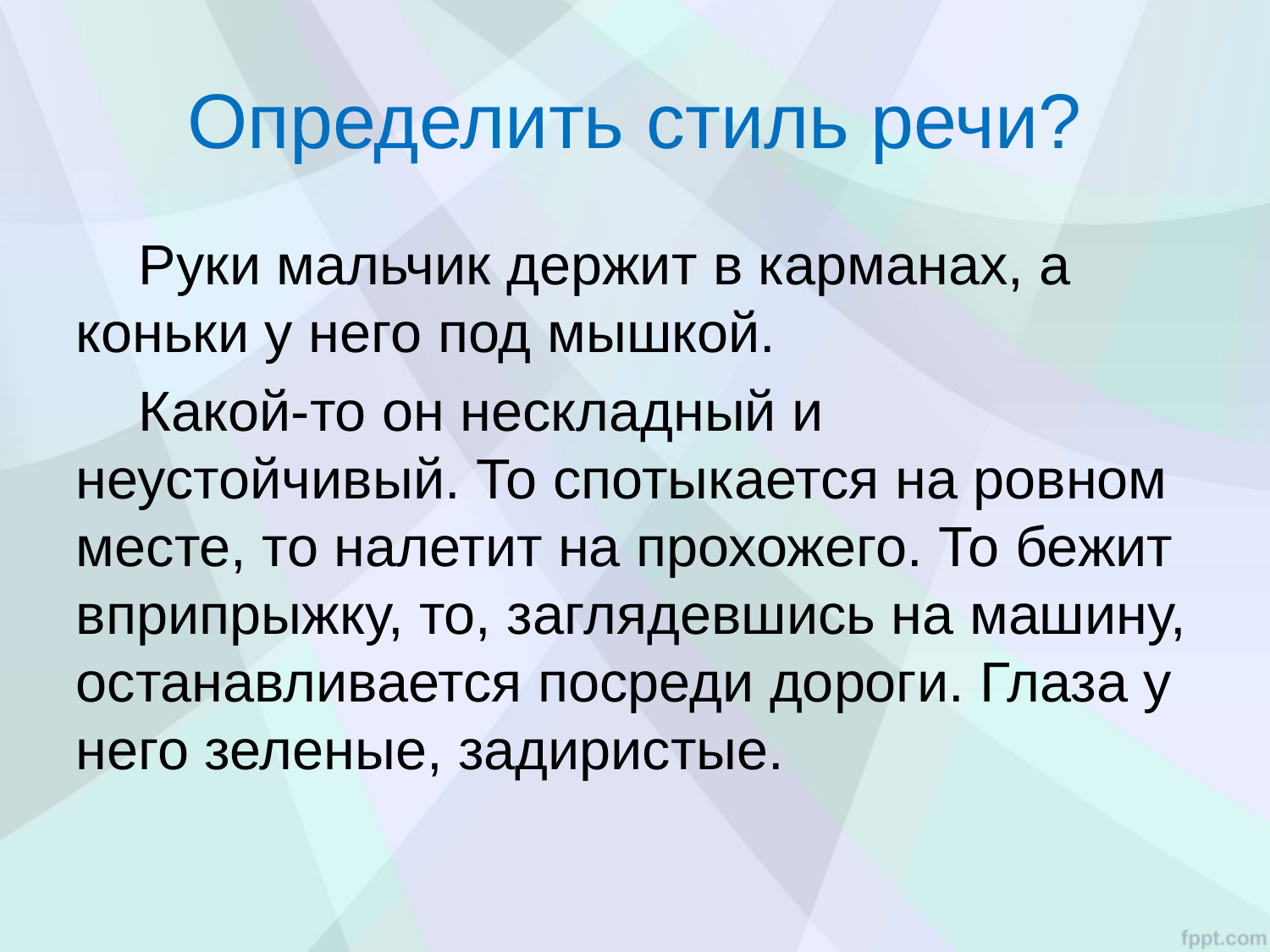

# Определить стиль речи?
    Руки мальчик держит в карманах, а коньки у него под мышкой.
    Какой-то он нескладный и неустойчивый. То спотыкается на ровном месте, то налетит на прохожего. То бежит вприпрыжку, то, заглядевшись на машину, останавливается посреди дороги. Глаза у него зеленые, задиристые.